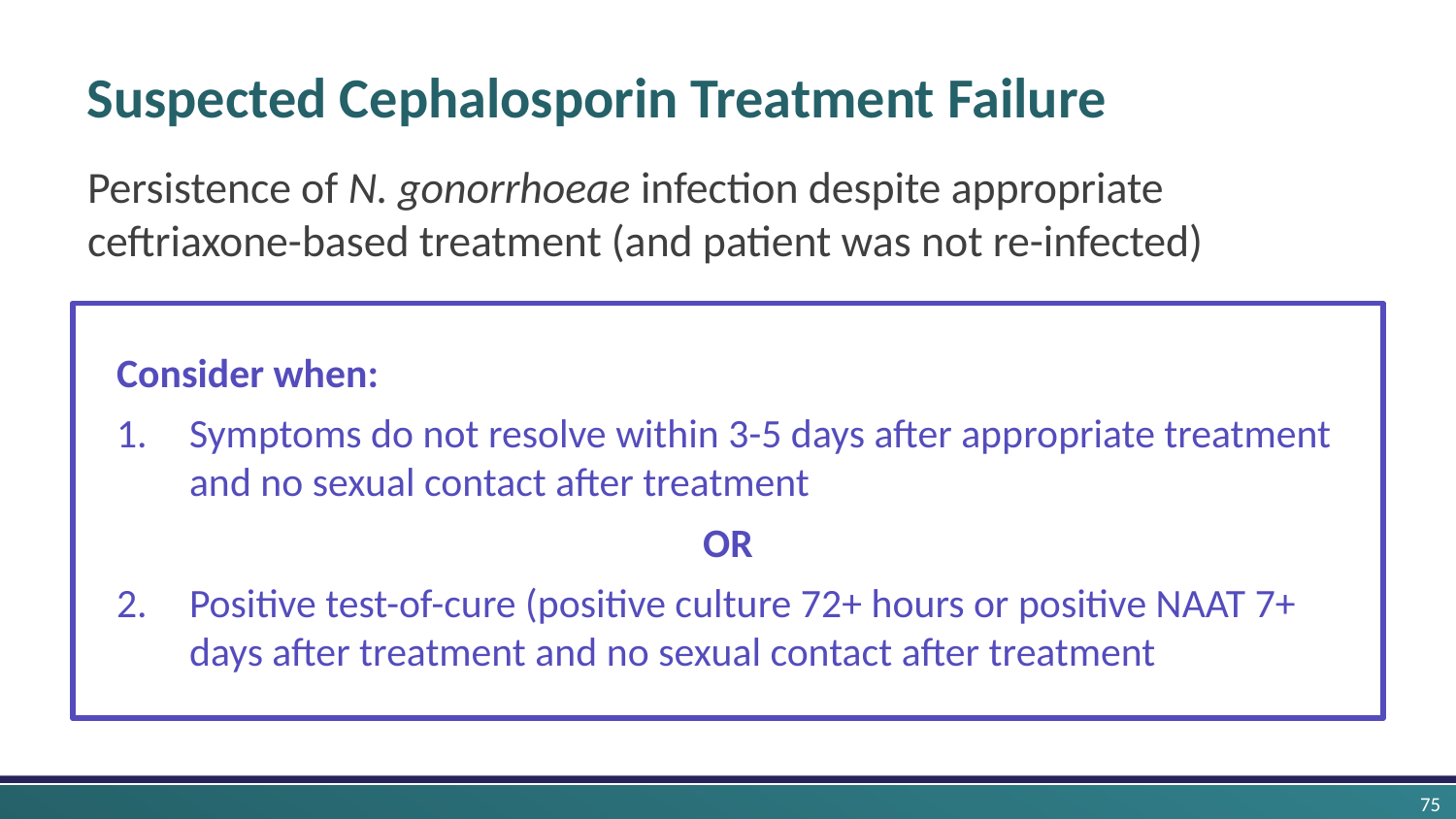

# Suspected Cephalosporin Treatment Failure
Persistence of N. gonorrhoeae infection despite appropriate ceftriaxone-based treatment (and patient was not re-infected)

Consider when:
Symptoms do not resolve within 3-5 days after appropriate treatment and no sexual contact after treatment
OR
Positive test-of-cure (positive culture 72+ hours or positive NAAT 7+ days after treatment and no sexual contact after treatment
75